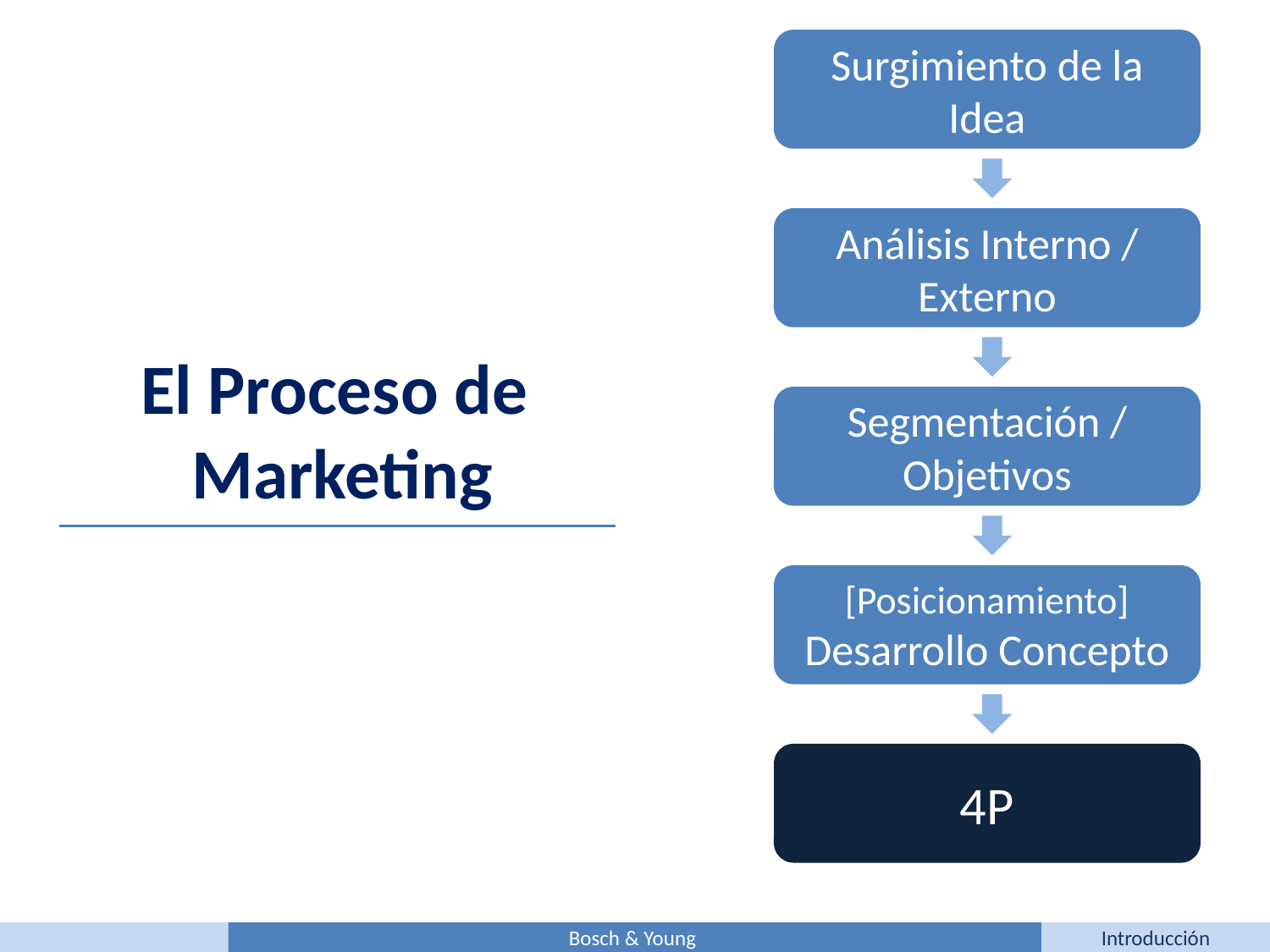

Surgimiento de la Idea

Análisis Interno / Externo
El Proceso de
Marketing

Segmentación / Objetivos

[Posicionamiento]
Desarrollo Concepto

4P

Bosch & Young
Introducción